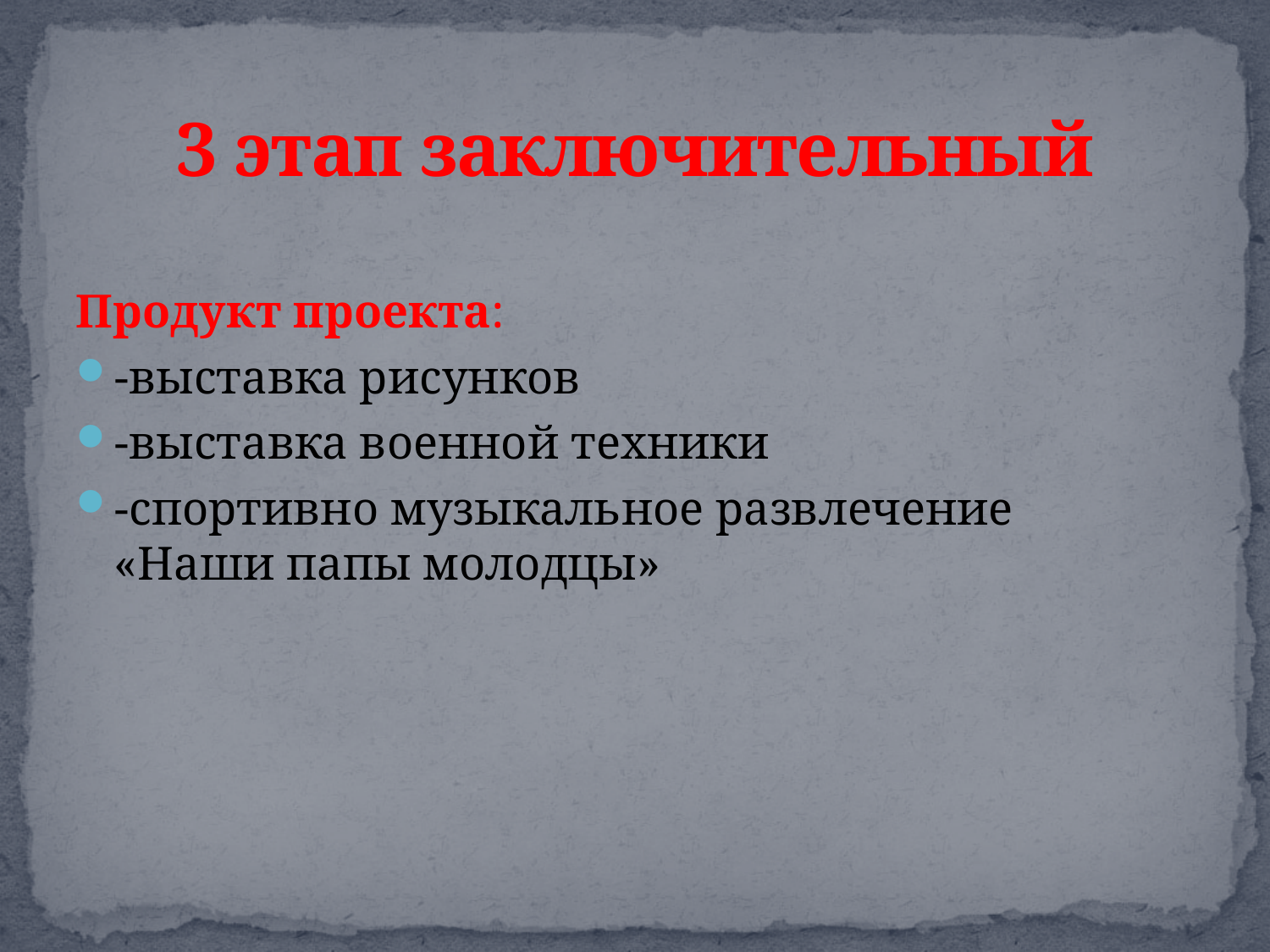

# 3 этап заключительный
Продукт проекта:
-выставка рисунков
-выставка военной техники
-спортивно музыкальное развлечение  «Наши папы молодцы»